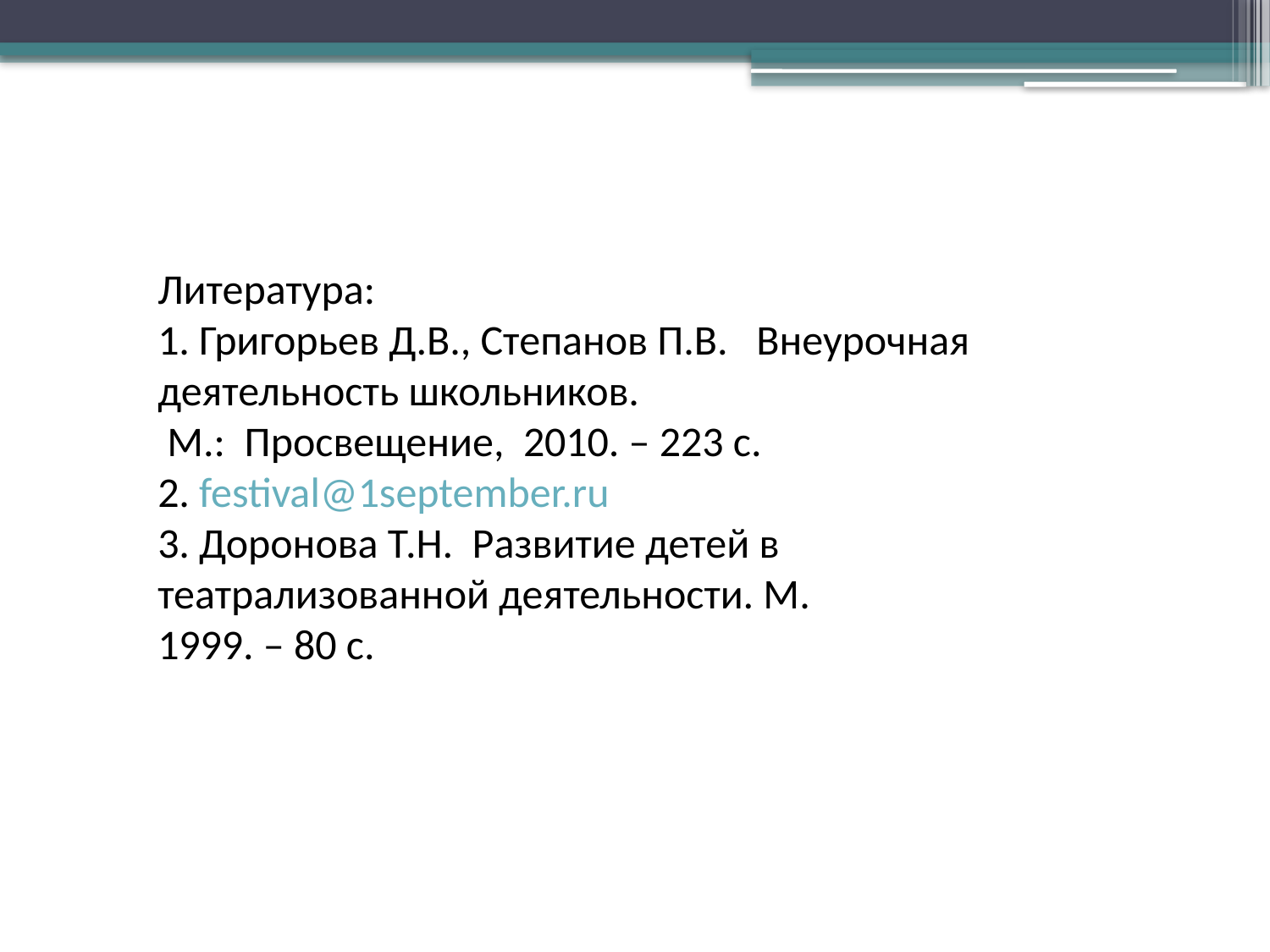

Литература:
1. Григорьев Д.В., Степанов П.В.   Внеурочная деятельность школьников.
 М.:  Просвещение,  2010. – 223 с.
2. festival@1september.ru
3. Доронова Т.Н.  Развитие детей в театрализованной деятельности. М.
1999. – 80 с.